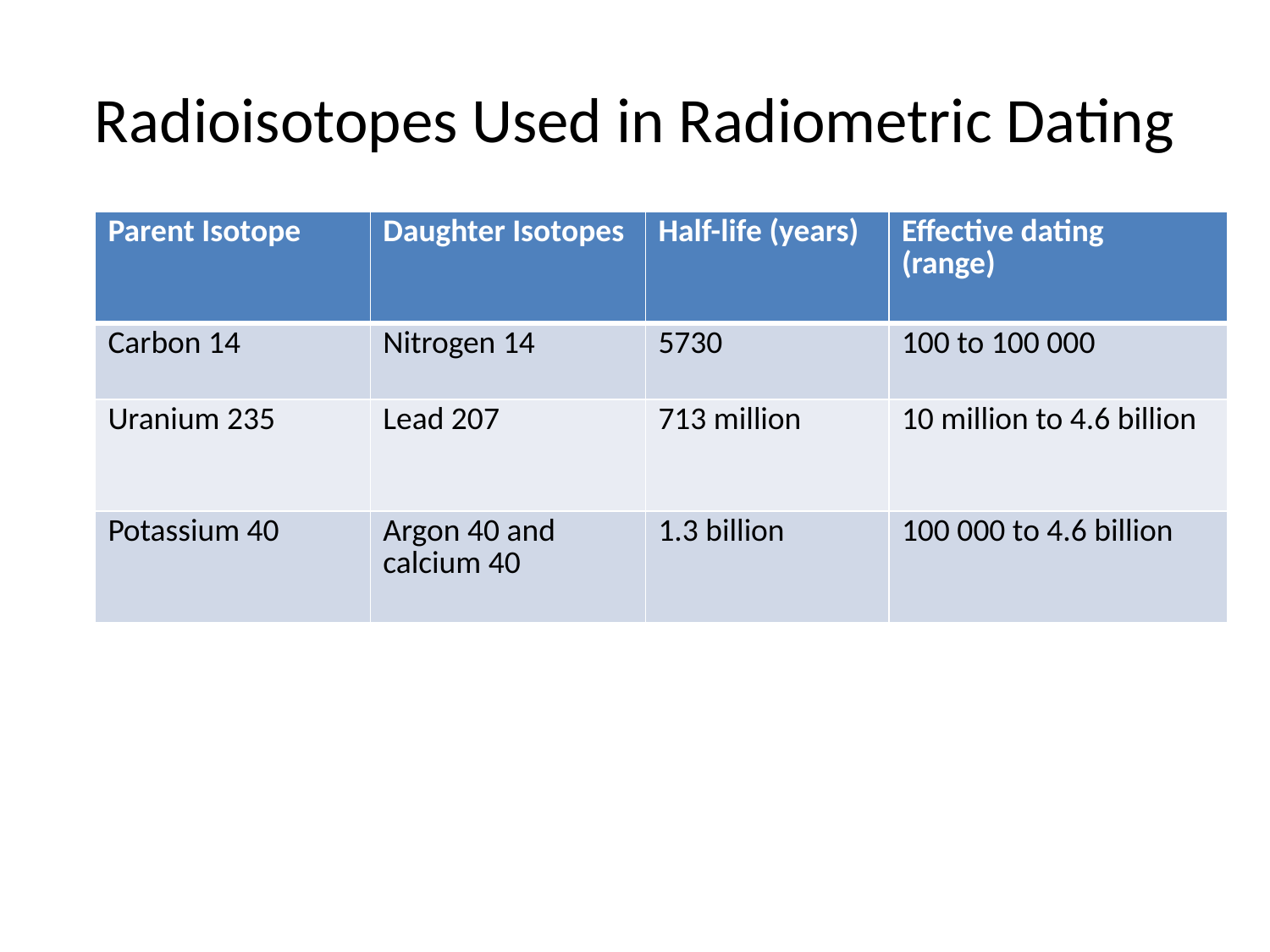

# Radioisotopes Used in Radiometric Dating
| Parent Isotope | Daughter Isotopes | Half-life (years) | Effective dating (range) |
| --- | --- | --- | --- |
| Carbon 14 | Nitrogen 14 | 5730 | 100 to 100 000 |
| Uranium 235 | Lead 207 | 713 million | 10 million to 4.6 billion |
| Potassium 40 | Argon 40 and calcium 40 | 1.3 billion | 100 000 to 4.6 billion |